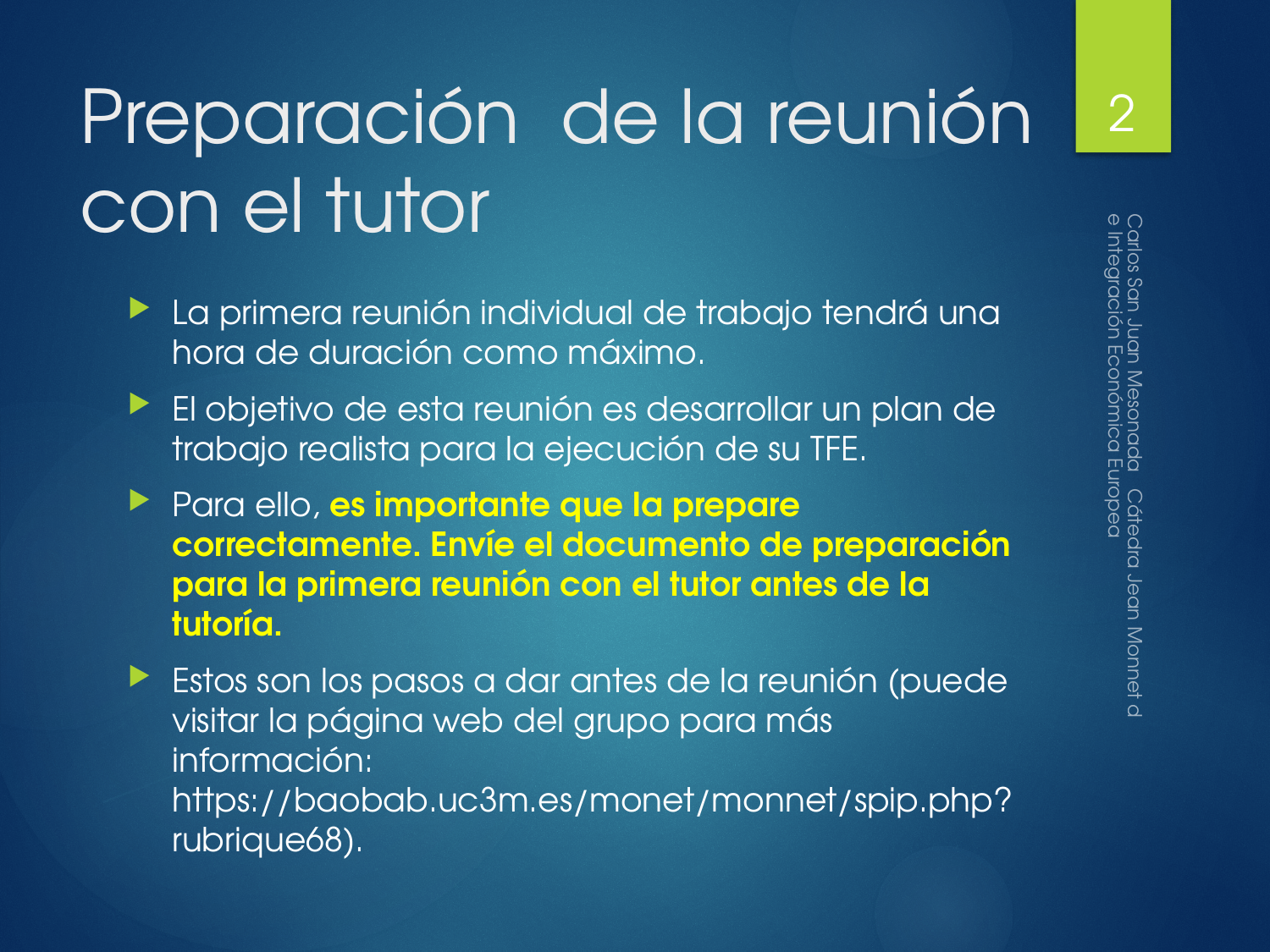

2
# Preparación  de la reunión con el tutor
La primera reunión individual de trabajo tendrá una hora de duración como máximo.
El objetivo de esta reunión es desarrollar un plan de trabajo realista para la ejecución de su TFE.
Para ello, es importante que la prepare correctamente. Envíe el documento de preparación para la primera reunión con el tutor antes de la tutoría.
Estos son los pasos a dar antes de la reunión (puede visitar la página web del grupo para más información: https://baobab.uc3m.es/monet/monnet/spip.php?rubrique68).

Carlos San Juan Mesonada   Cátedra Jean Monnet de Integración Económica Europea